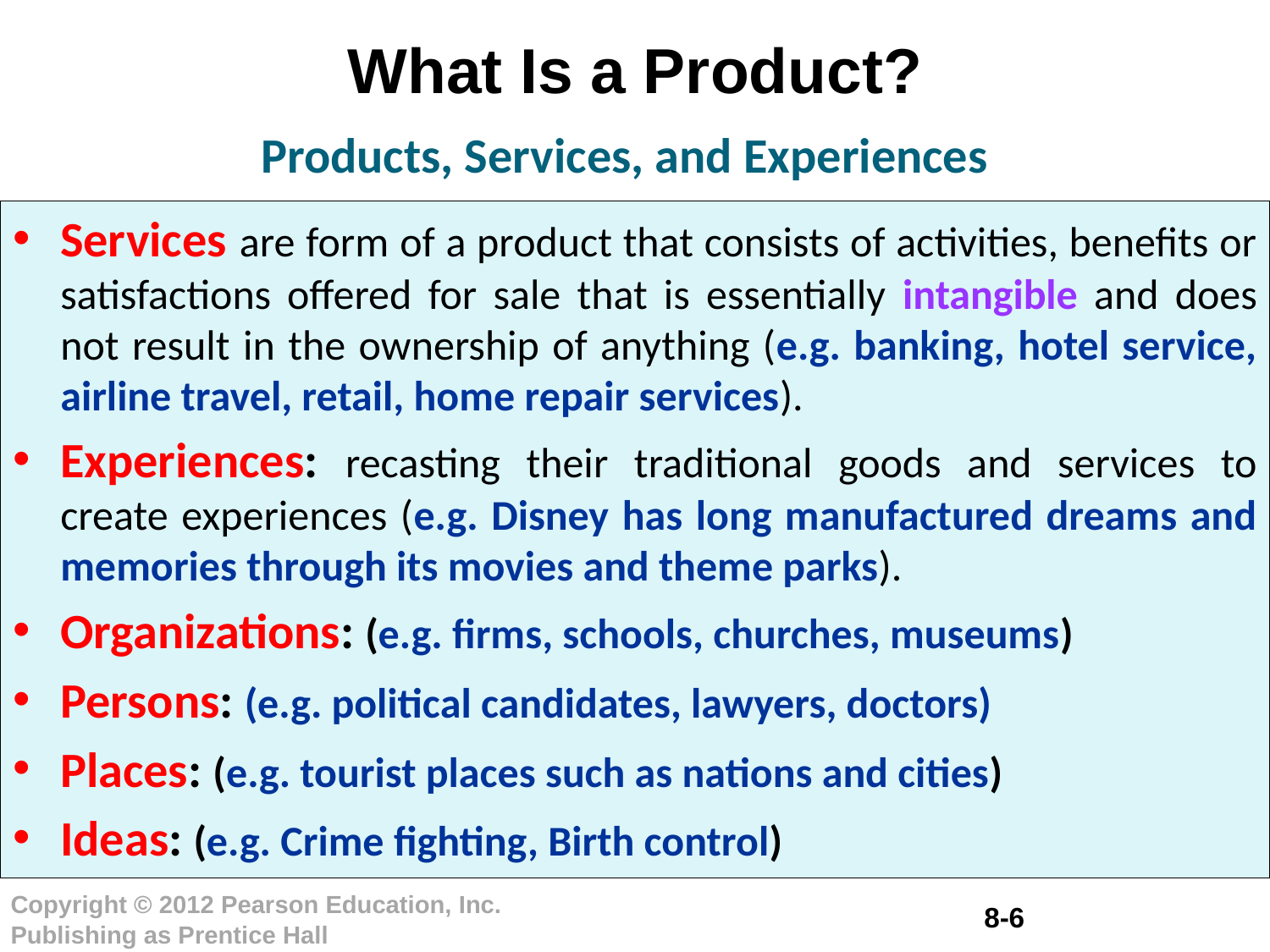

# What Is a Product?
Products, Services, and Experiences
Services are form of a product that consists of activities, benefits or satisfactions offered for sale that is essentially intangible and does not result in the ownership of anything (e.g. banking, hotel service, airline travel, retail, home repair services).
Experiences: recasting their traditional goods and services to create experiences (e.g. Disney has long manufactured dreams and memories through its movies and theme parks).
Organizations: (e.g. firms, schools, churches, museums)
Persons: (e.g. political candidates, lawyers, doctors)
Places: (e.g. tourist places such as nations and cities)
Ideas: (e.g. Crime fighting, Birth control)